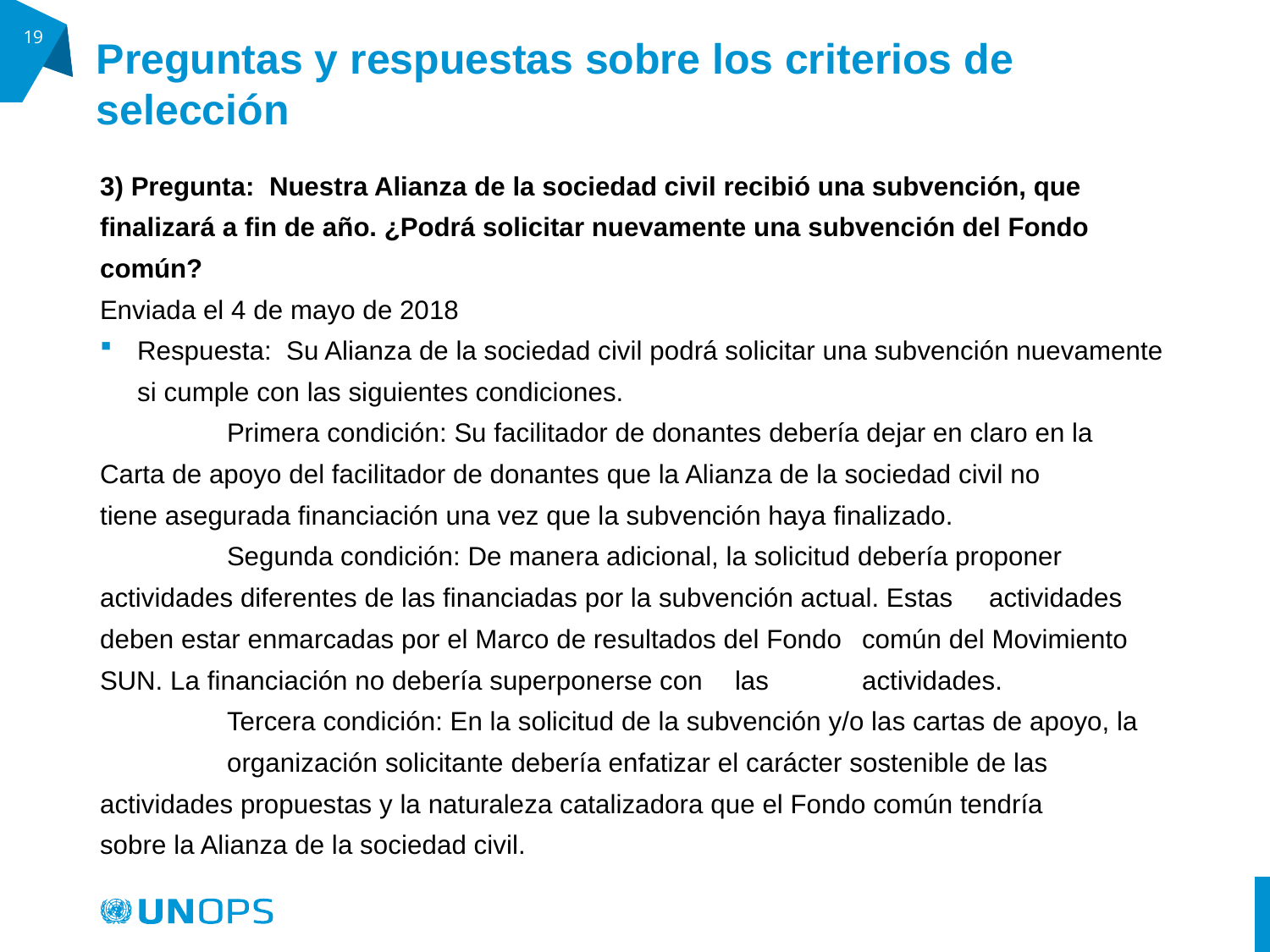

# Preguntas y respuestas sobre los criterios de selección
19
3) Pregunta:  Nuestra Alianza de la sociedad civil recibió una subvención, que finalizará a fin de año. ¿Podrá solicitar nuevamente una subvención del Fondo común?
Enviada el 4 de mayo de 2018
Respuesta:  Su Alianza de la sociedad civil podrá solicitar una subvención nuevamente si cumple con las siguientes condiciones.
	Primera condición: Su facilitador de donantes debería dejar en claro en la 	Carta de apoyo del facilitador de donantes que la Alianza de la sociedad civil no 	tiene asegurada financiación una vez que la subvención haya finalizado.
	Segunda condición: De manera adicional, la solicitud debería proponer 	actividades diferentes de las financiadas por la subvención actual. Estas 	actividades deben estar enmarcadas por el Marco de resultados del Fondo 	común del Movimiento SUN. La financiación no debería superponerse con	las 	actividades.
	Tercera condición: En la solicitud de la subvención y/o las cartas de apoyo, la 	organización solicitante debería enfatizar el carácter sostenible de las 	actividades propuestas y la naturaleza catalizadora que el Fondo común tendría 	sobre la Alianza de la sociedad civil.